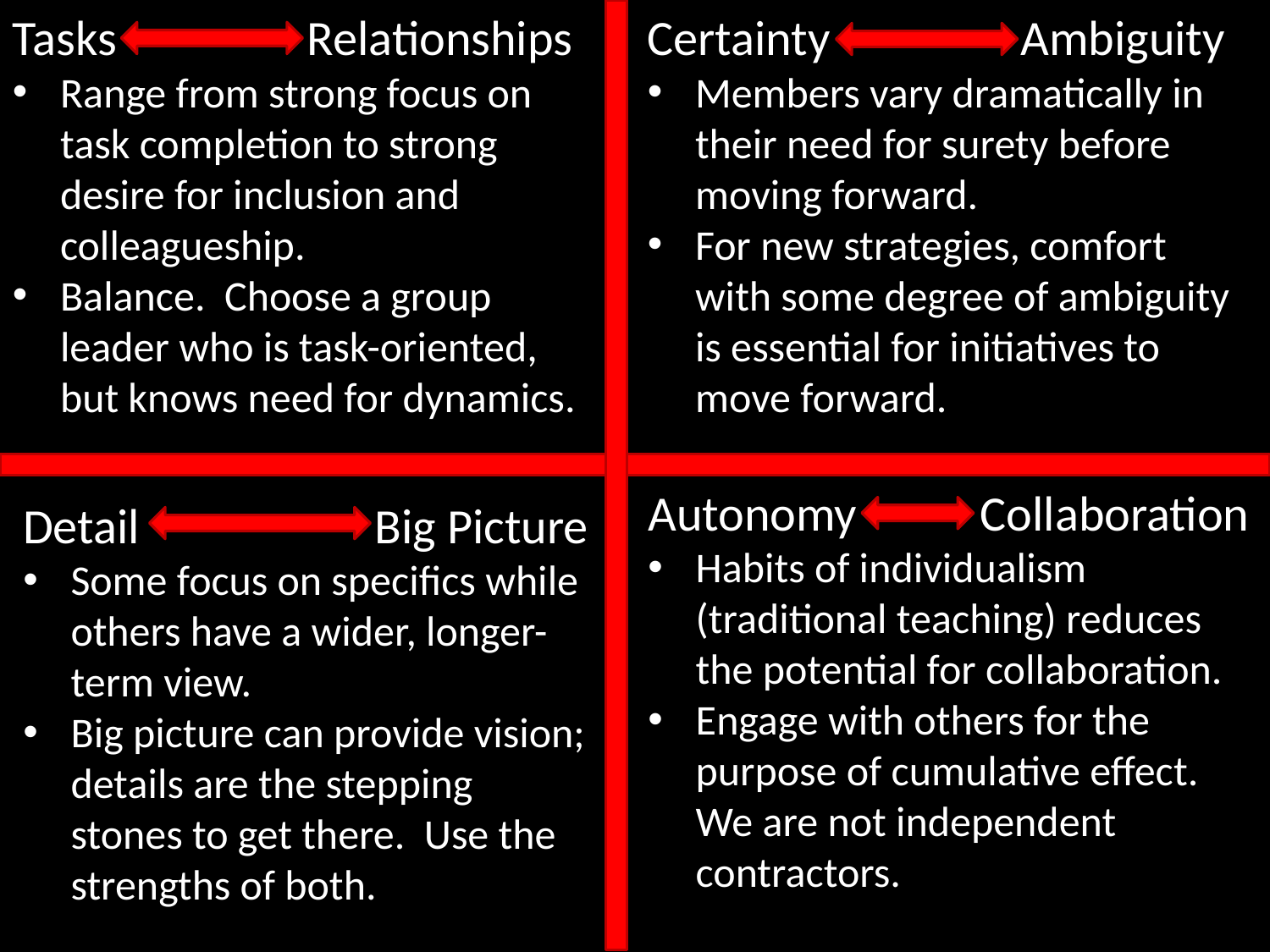

Tasks                 Relationships
Range from strong focus on task completion to strong desire for inclusion and colleagueship.
Balance.  Choose a group leader who is task-oriented, but knows need for dynamics.

Certainty                 Ambiguity
Members vary dramatically in their need for surety before moving forward.
For new strategies, comfort with some degree of ambiguity is essential for initiatives to move forward.

Autonomy           Collaboration
Habits of individualism (traditional teaching) reduces the potential for collaboration.
Engage with others for the purpose of cumulative effect.  We are not independent contractors.

Detail                     Big Picture
Some focus on specifics while others have a wider, longer-term view.
Big picture can provide vision; details are the stepping stones to get there.  Use the strengths of both.